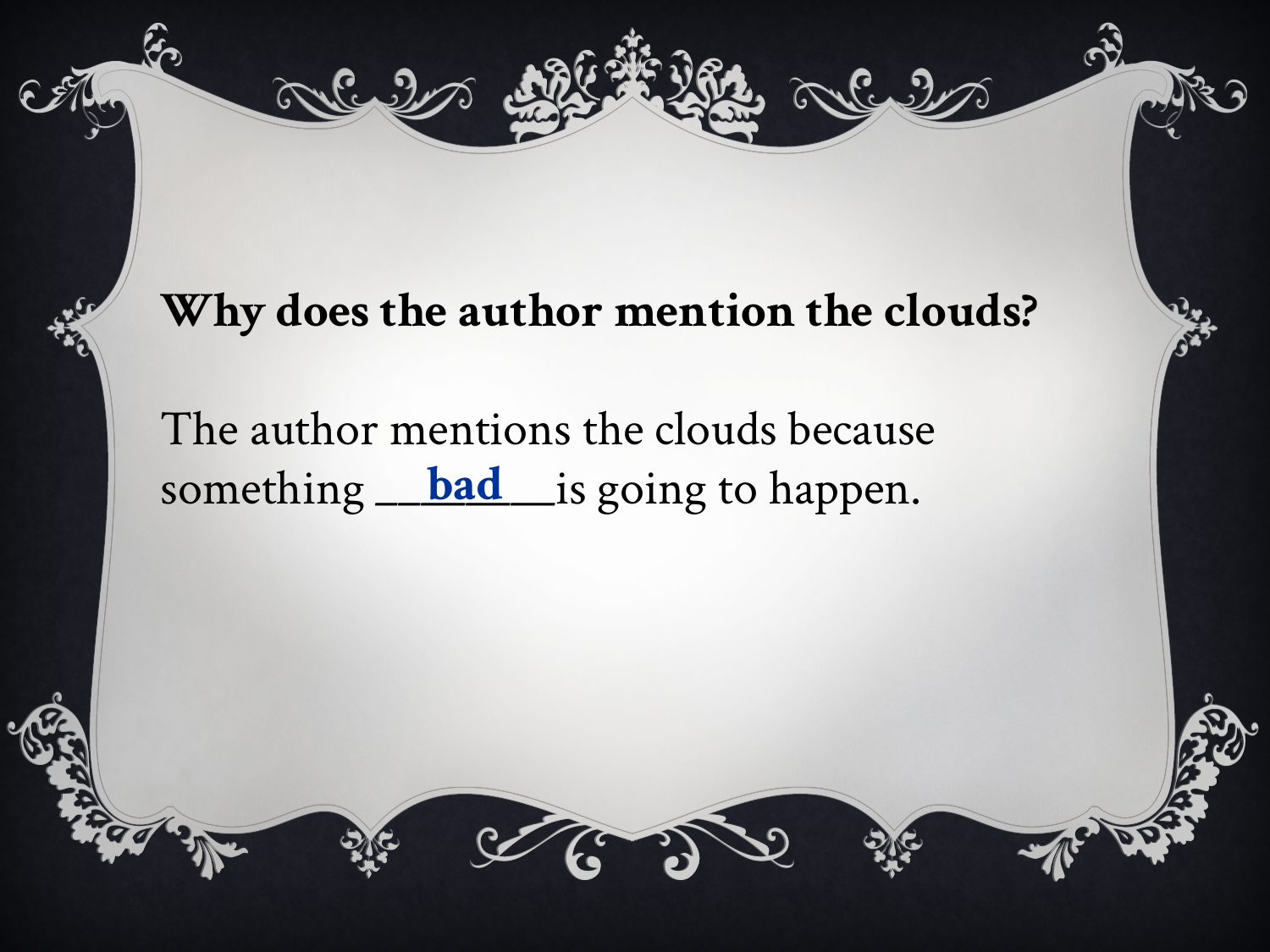

Why does the author mention the clouds?

The author mentions the clouds because something ________is going to happen.
bad